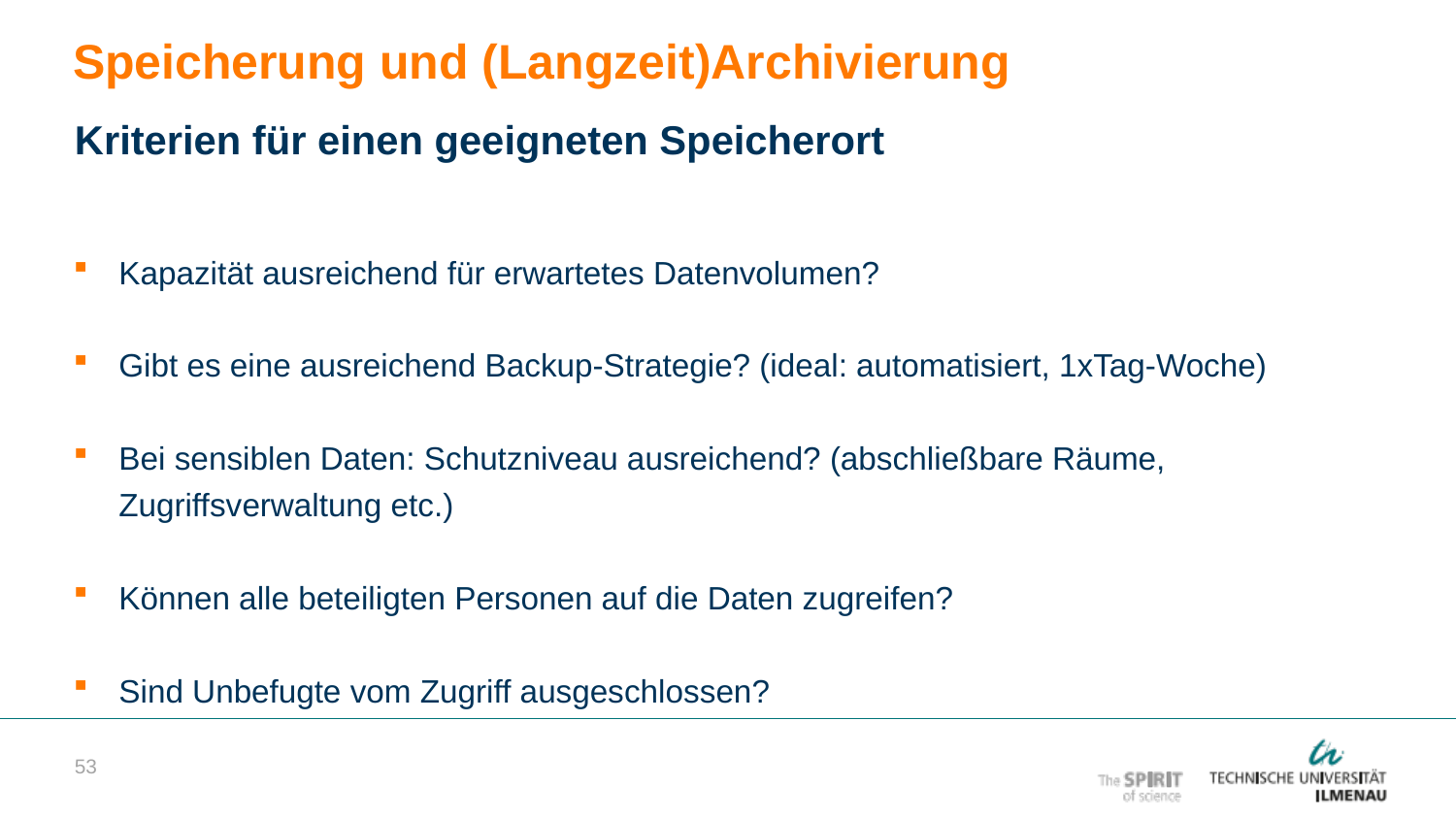

Speicherung und (Langzeit)Archivierung
Kriterien für einen geeigneten Speicherort
Kapazität ausreichend für erwartetes Datenvolumen?

Gibt es eine ausreichend Backup-Strategie? (ideal: automatisiert, 1xTag-Woche)

Bei sensiblen Daten: Schutzniveau ausreichend? (abschließbare Räume, Zugriffsverwaltung etc.)

Können alle beteiligten Personen auf die Daten zugreifen?

Sind Unbefugte vom Zugriff ausgeschlossen?
53